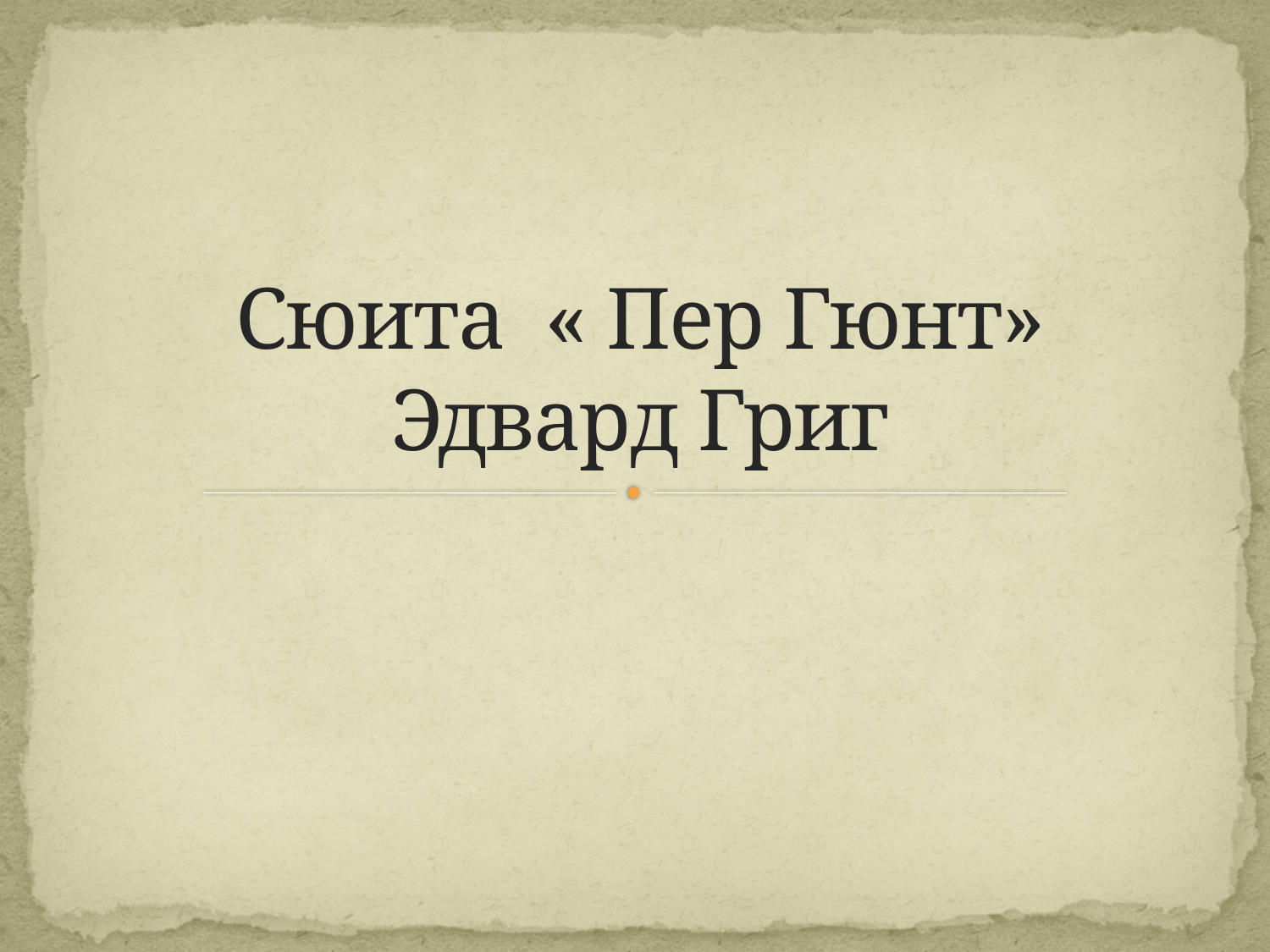

# Сюита  « Пер Гюнт» Эдвард Григ